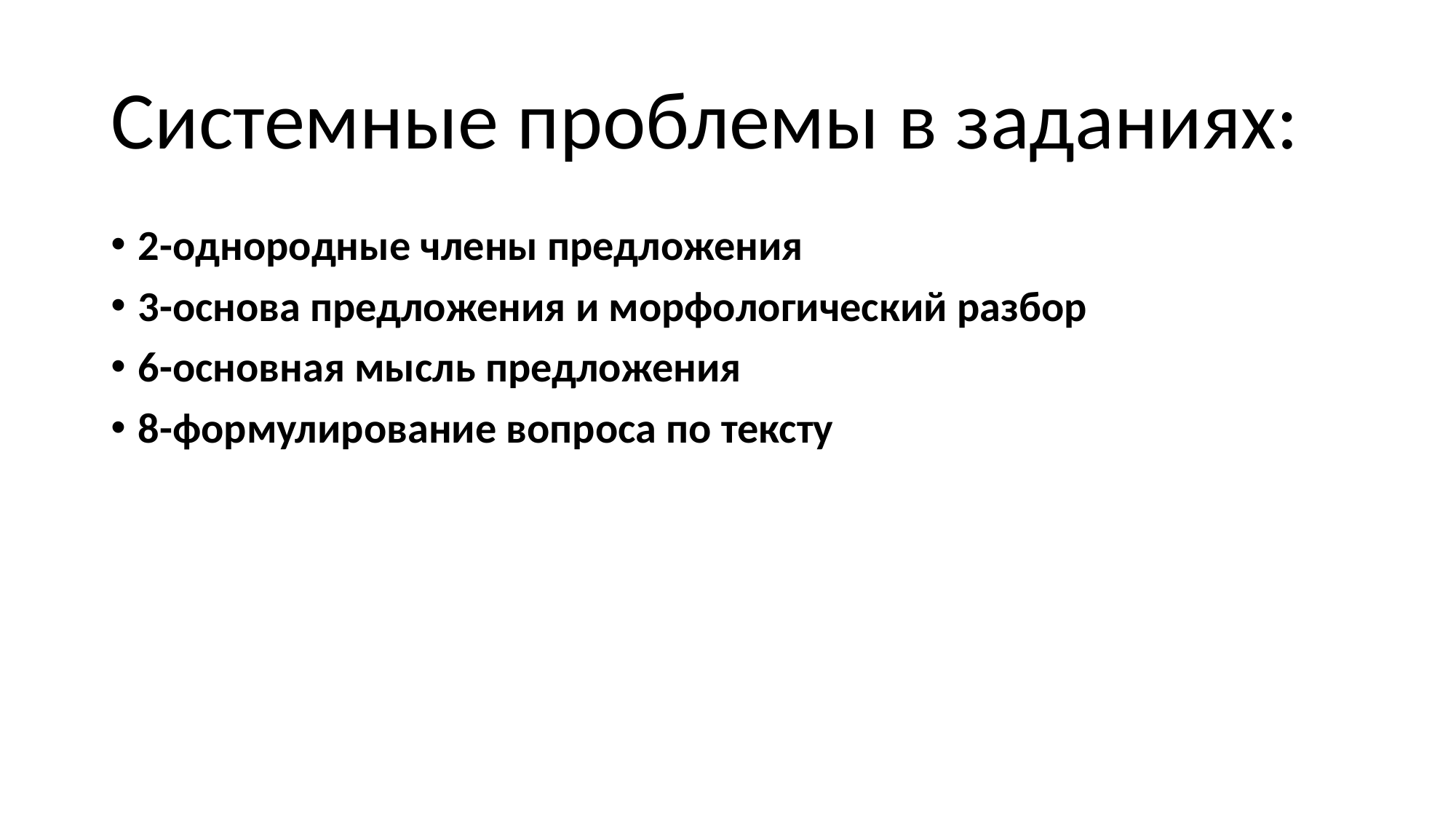

# Системные проблемы в заданиях:
2-однородные члены предложения
3-основа предложения и морфологический разбор
6-основная мысль предложения
8-формулирование вопроса по тексту